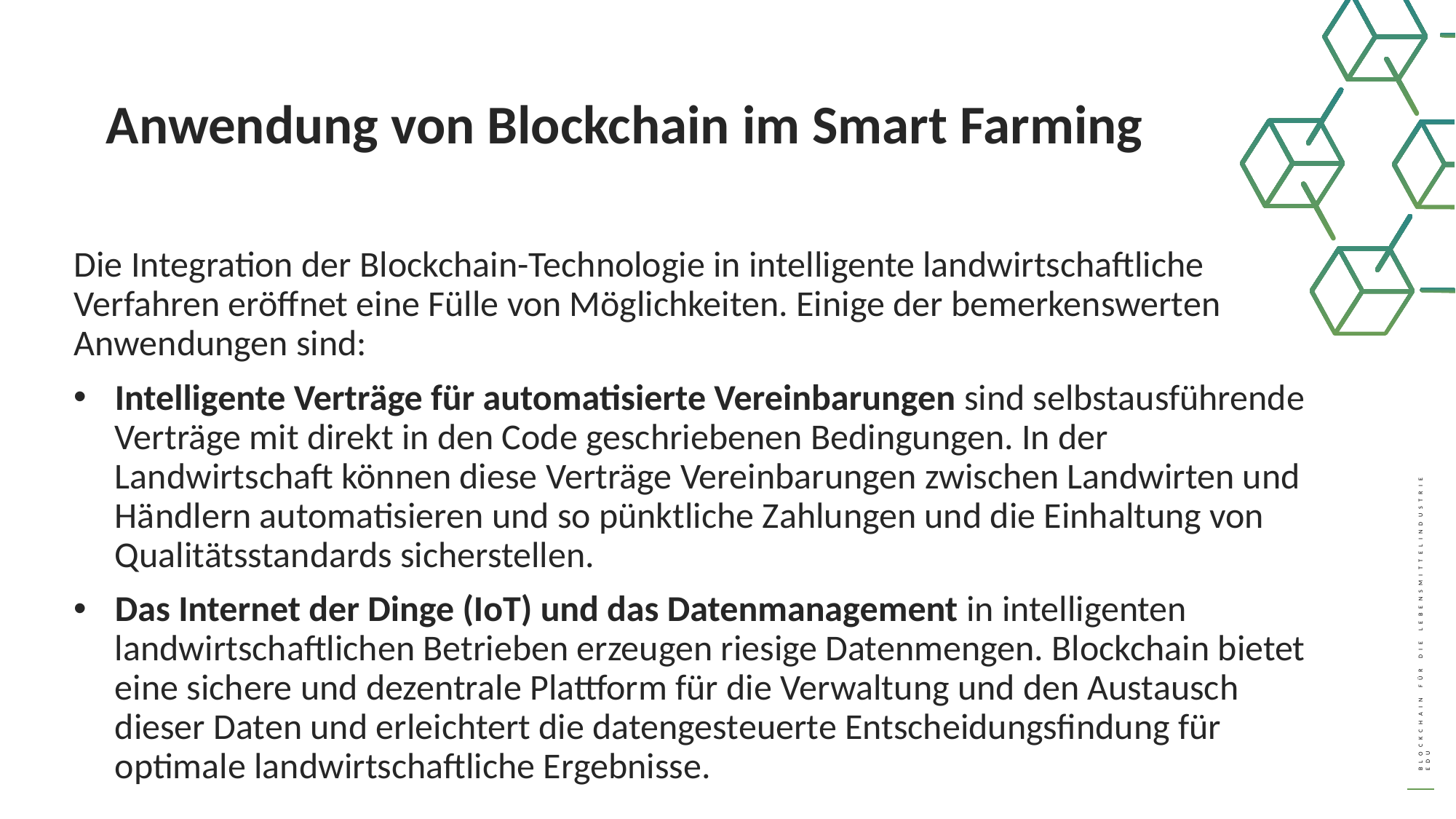

Anwendung von Blockchain im Smart Farming
Die Integration der Blockchain-Technologie in intelligente landwirtschaftliche Verfahren eröffnet eine Fülle von Möglichkeiten. Einige der bemerkenswerten Anwendungen sind:
Intelligente Verträge für automatisierte Vereinbarungen sind selbstausführende Verträge mit direkt in den Code geschriebenen Bedingungen. In der Landwirtschaft können diese Verträge Vereinbarungen zwischen Landwirten und Händlern automatisieren und so pünktliche Zahlungen und die Einhaltung von Qualitätsstandards sicherstellen.
Das Internet der Dinge (IoT) und das Datenmanagement in intelligenten landwirtschaftlichen Betrieben erzeugen riesige Datenmengen. Blockchain bietet eine sichere und dezentrale Plattform für die Verwaltung und den Austausch dieser Daten und erleichtert die datengesteuerte Entscheidungsfindung für optimale landwirtschaftliche Ergebnisse.